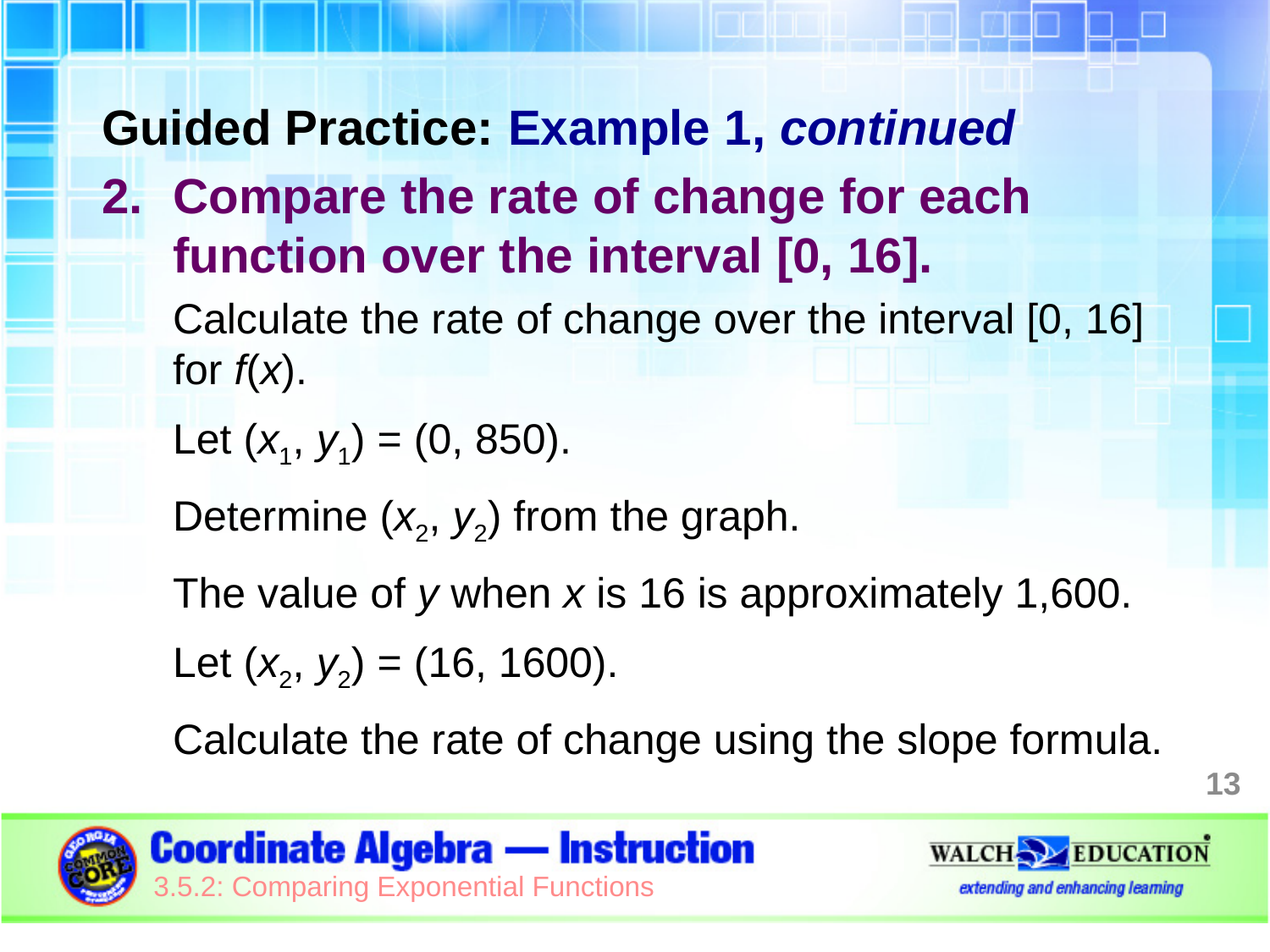

Guided Practice: Example 1, continued
Compare the rate of change for each function over the interval [0, 16].
Calculate the rate of change over the interval [0, 16] for f(x).
Let (x1, y1) = (0, 850).
Determine (x2, y2) from the graph.
The value of y when x is 16 is approximately 1,600.
Let (x2, y2) = (16, 1600).
Calculate the rate of change using the slope formula.

13
3.5.2: Comparing Exponential Functions